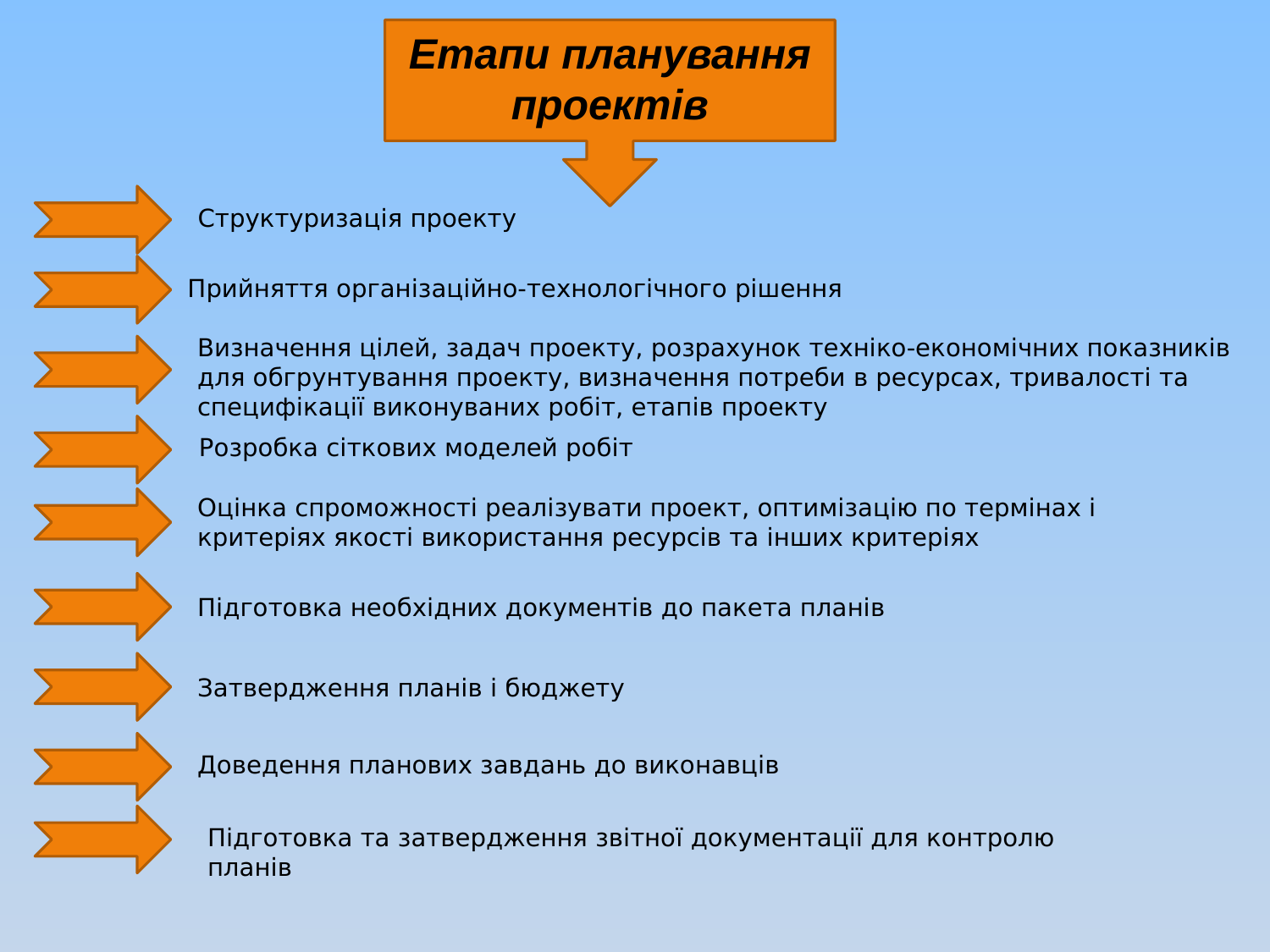

Етапи планування проектів

Структуризація проекту

Прийняття організаційно-технологічного рішення
Визначення цілей, задач проекту, розрахунок техніко-економічних показників для обгрунтування проекту, визначення потреби в ресурсах, тривалості та специфікації виконуваних робіт, етапів проекту

Розробка сіткових моделей робіт
Оцінка спроможності реалізувати проект, оптимізацію по термінах і критеріях якості використання ресурсів та інших критеріях

Підготовка необхідних документів до пакета планів

Затвердження планів і бюджету

Доведення планових завдань до виконавців

Підготовка та затвердження звітної документації для контролю планів